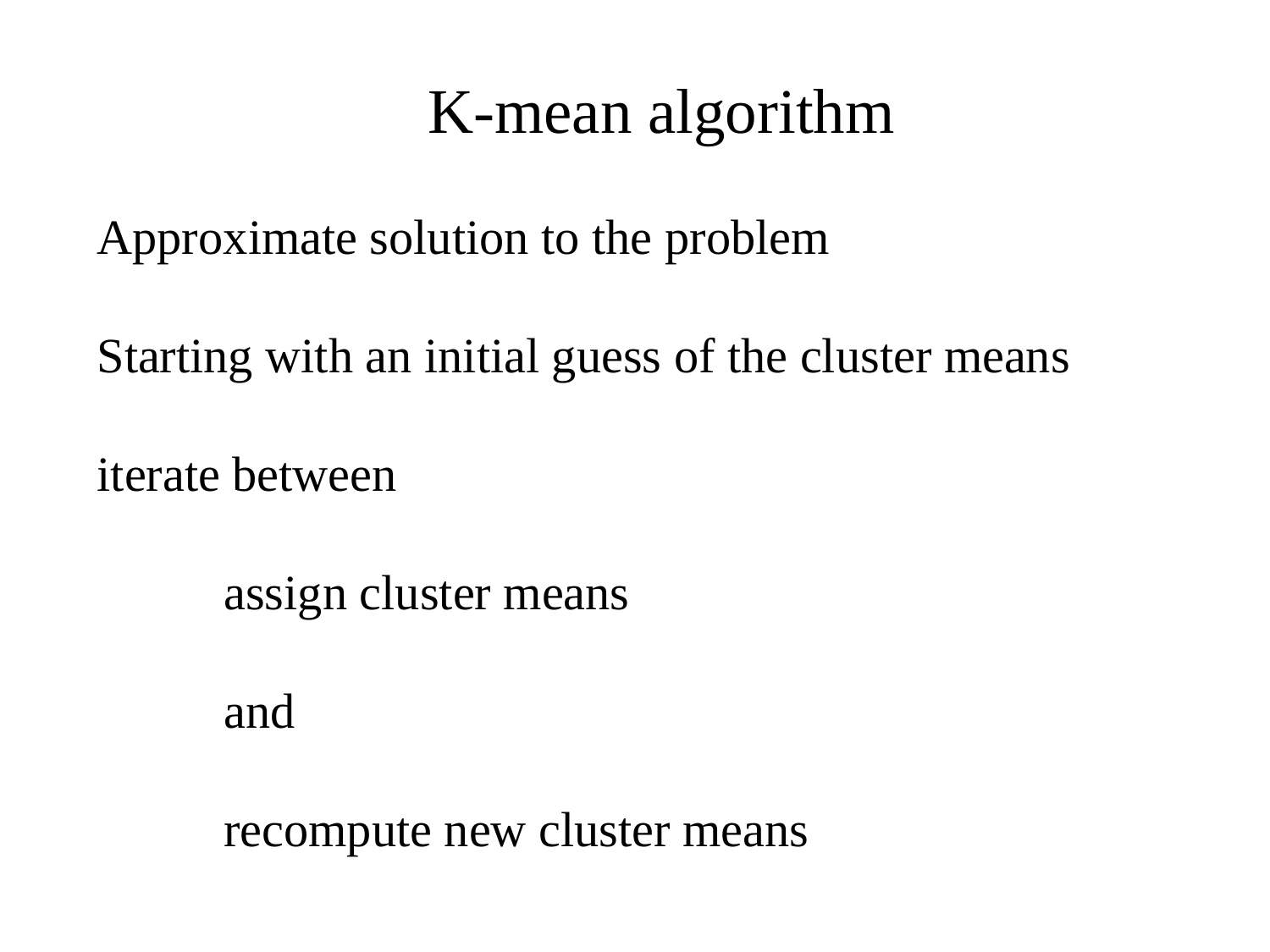

K-mean algorithm

Approximate solution to the problem

Starting with an initial guess of the cluster means

iterate between

	assign cluster means

	and

	recompute new cluster means